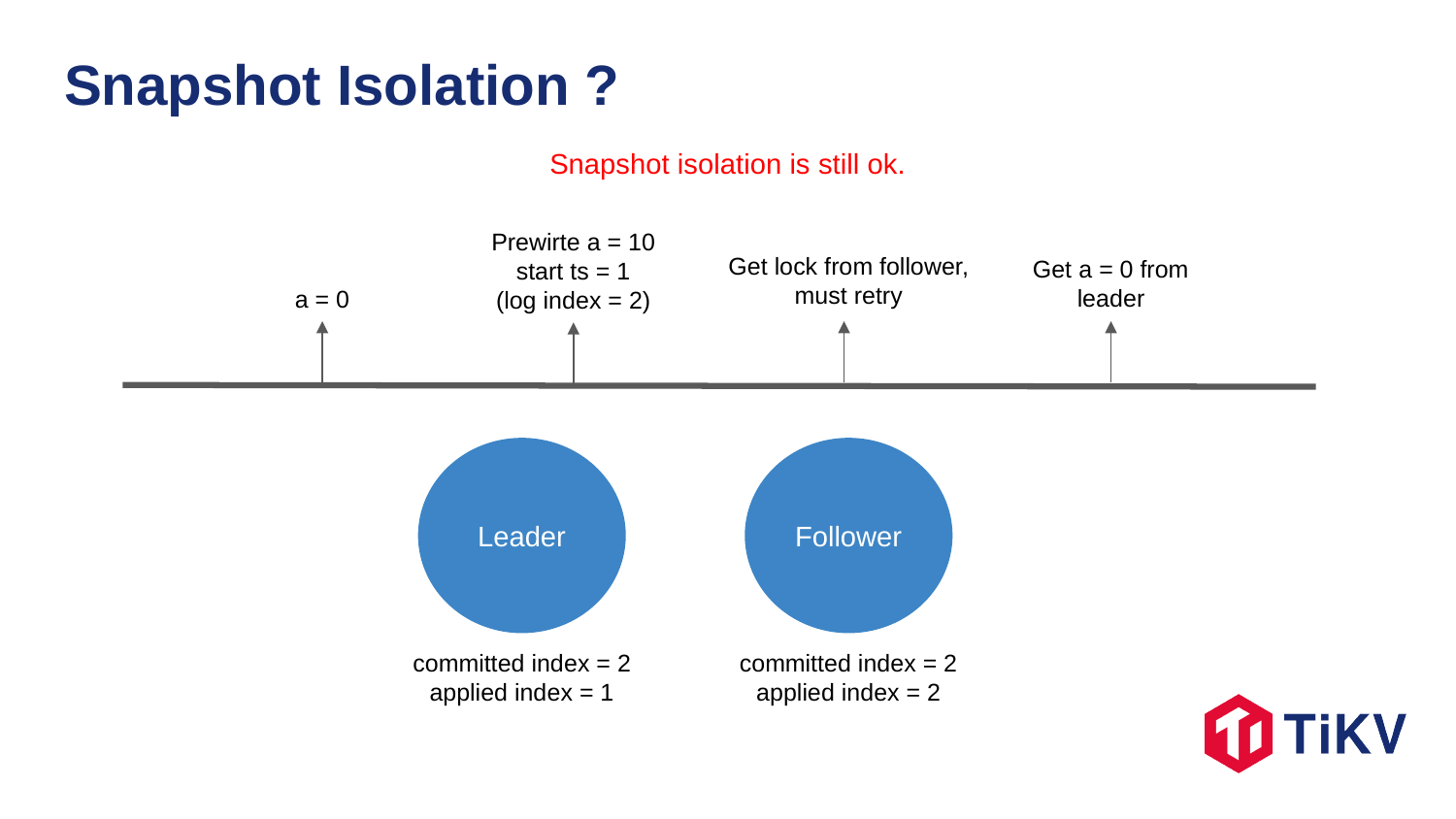

Snapshot Isolation ?
Snapshot isolation is still ok.
Prewirte a = 10
start ts = 1
(log index = 2)

Get lock from follower, must retry

Get a = 0 from leader

a = 0
Leader
Follower
committed index = 2
applied index = 1
committed index = 2
applied index = 2